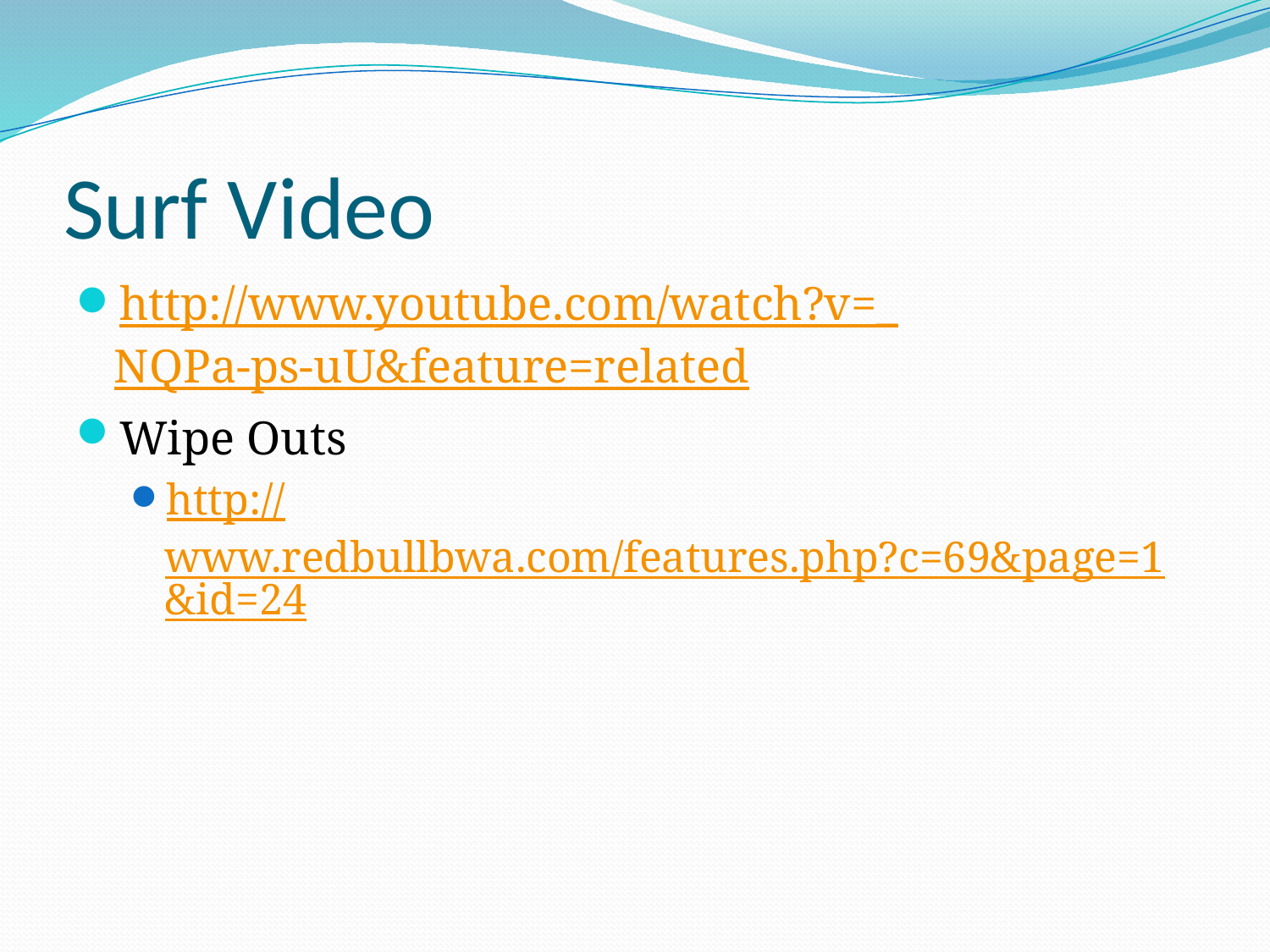

# Surf Video
http://www.youtube.com/watch?v=_NQPa-ps-uU&feature=related
Wipe Outs
http://www.redbullbwa.com/features.php?c=69&page=1&id=24